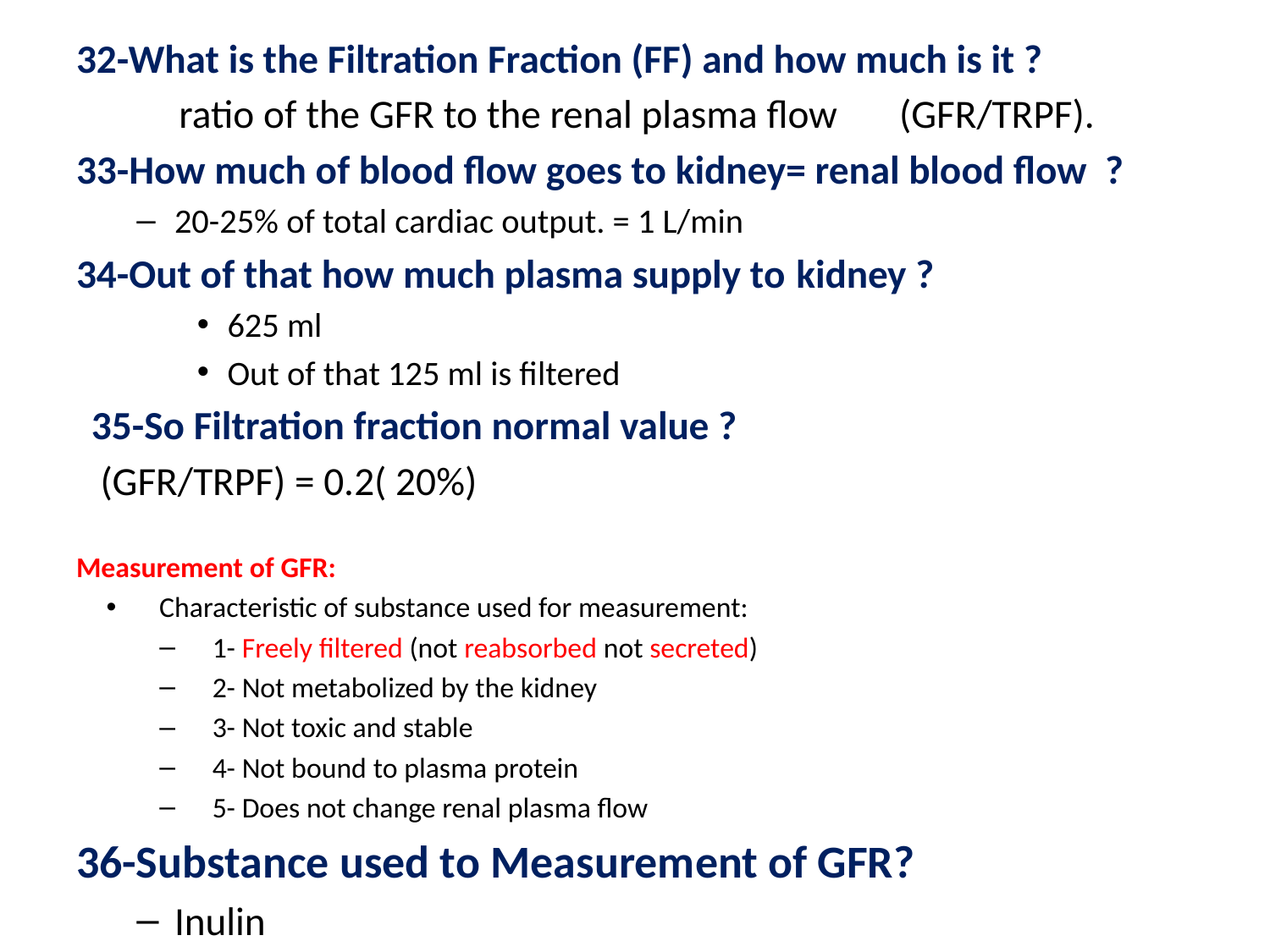

32-What is the Filtration Fraction (FF) and how much is it ?
	ratio of the GFR to the renal plasma flow 	(GFR/TRPF).
33-How much of blood flow goes to kidney= renal blood flow  ?
20-25% of total cardiac output. = 1 L/min
34-Out of that how much plasma supply to 	kidney ?
625 ml
Out of that 125 ml is filtered
35-So Filtration fraction normal value ?
	 (GFR/TRPF) = 0.2( 20%)

Measurement of GFR:
Characteristic of substance used for measurement:
1- Freely filtered (not reabsorbed not secreted)
2- Not metabolized by the kidney
3- Not toxic and stable
4- Not bound to plasma protein
5- Does not change renal plasma flow
36-Substance used to Measurement of GFR?
Inulin